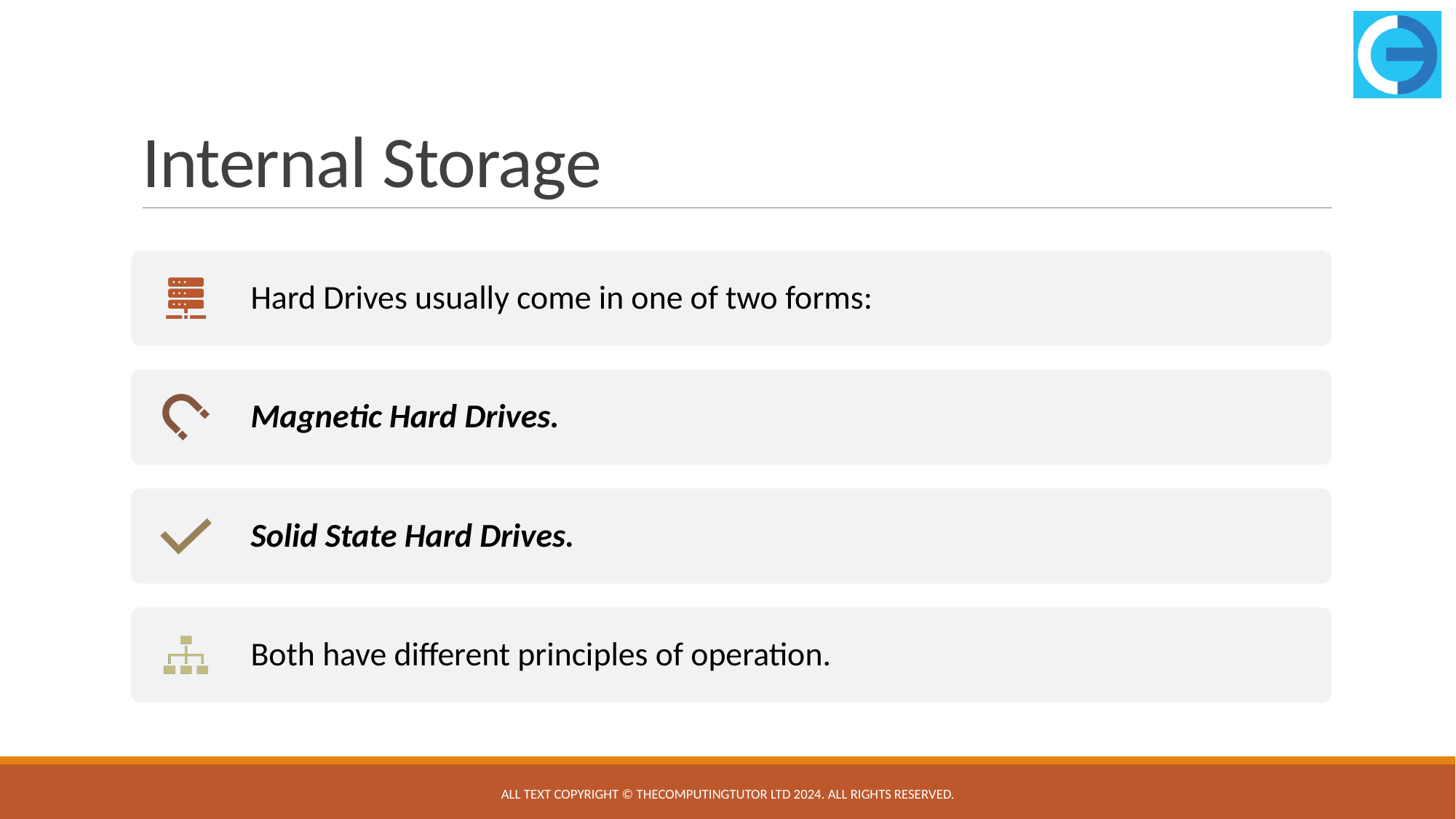

# Internal Storage
Hard Drives usually come in one of two forms:
Magnetic Hard Drives.
Solid State Hard Drives.
Both have different principles of operation.
All text copyright © TheComputingTutor Ltd 2024. All rights Reserved.